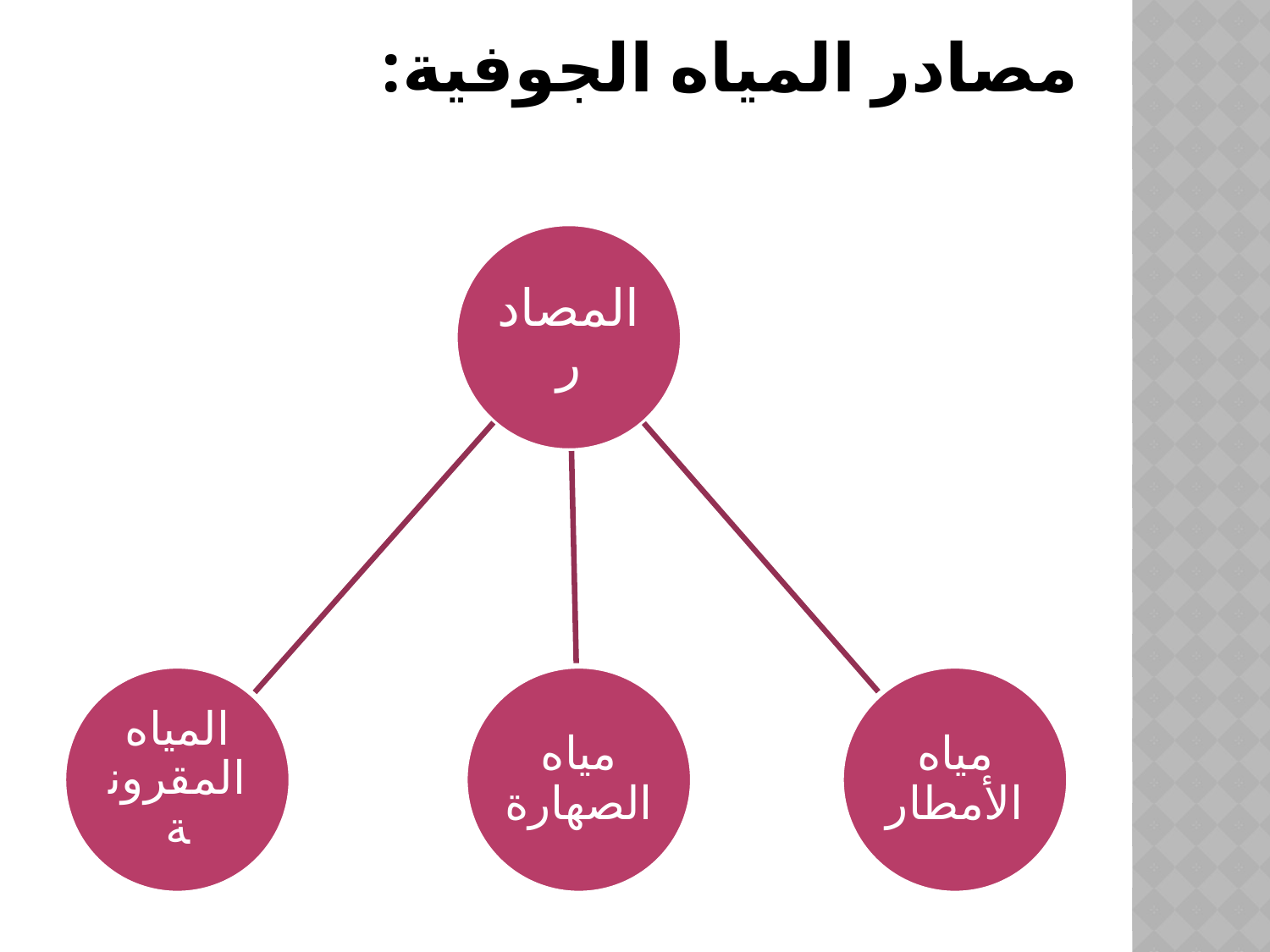

# مصادر المياه الجوفية:
المصادر

مياه الأمطار

مياه الصهارة

المياه المقرونة